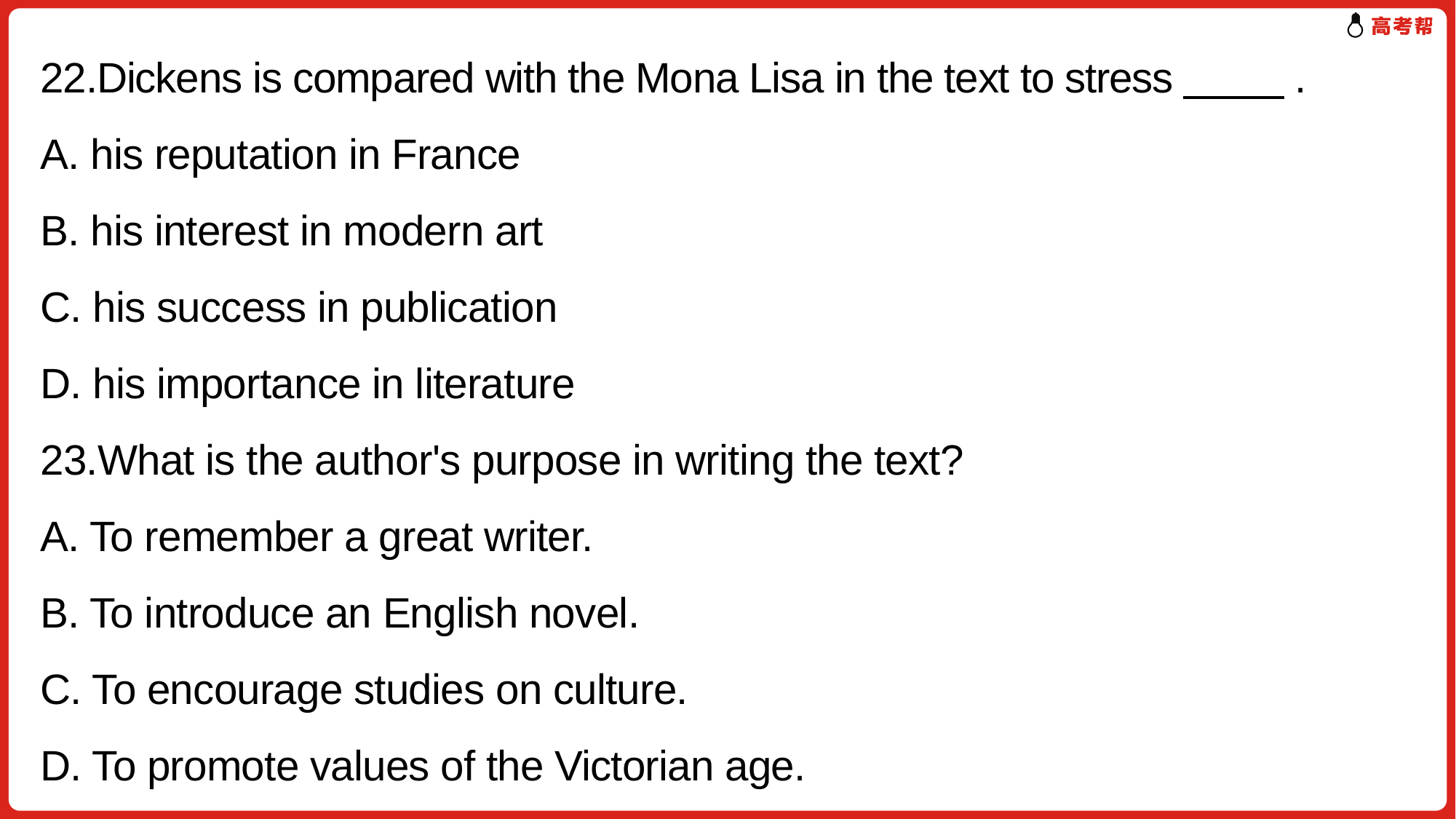

22.Dickens is compared with the Mona Lisa in the text to stress　　  .
A. his reputation in France
B. his interest in modern art
C. his success in publication
D. his importance in literature
23.What is the author's purpose in writing the text?
A. To remember a great writer.
B. To introduce an English novel.
C. To encourage studies on culture.
D. To promote values of the Victorian age.